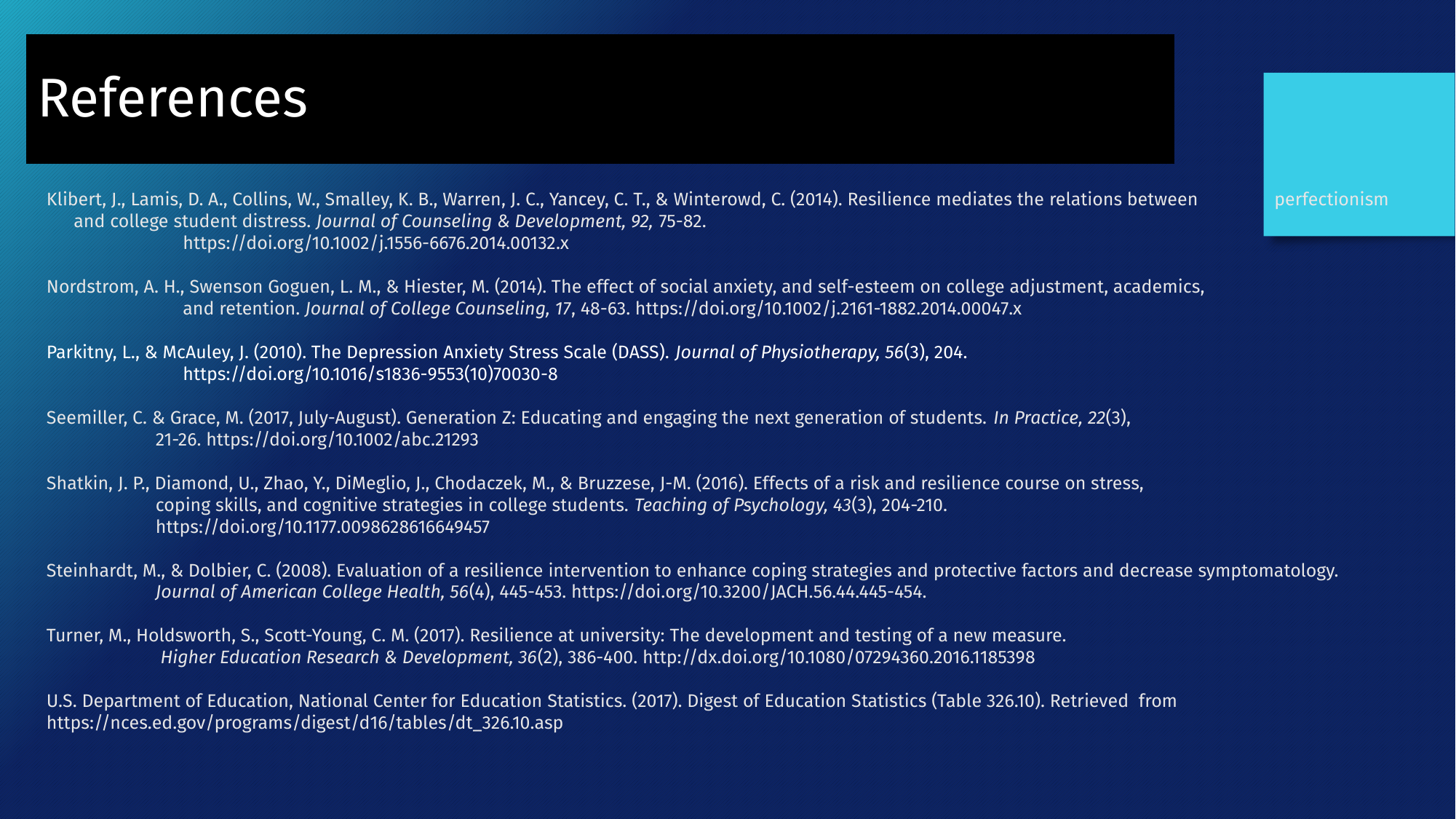

References

Klibert, J., Lamis, D. A., Collins, W., Smalley, K. B., Warren, J. C., Yancey, C. T., & Winterowd, C. (2014). Resilience mediates the relations between 	perfectionism and college student distress. Journal of Counseling & Development, 92, 75-82.
		https://doi.org/10.1002/j.1556-6676.2014.00132.x

Nordstrom, A. H., Swenson Goguen, L. M., & Hiester, M. (2014). The effect of social anxiety, and self-esteem on college adjustment, academics,
		and retention. Journal of College Counseling, 17, 48-63. https://doi.org/10.1002/j.2161-1882.2014.00047.x

Parkitny, L., & McAuley, J. (2010). The Depression Anxiety Stress Scale (DASS). Journal of Physiotherapy, 56(3), 204.
		https://doi.org/10.1016/s1836-9553(10)70030-8

Seemiller, C. & Grace, M. (2017, July-August). Generation Z: Educating and engaging the next generation of students. In Practice, 22(3),
	21-26. https://doi.org/10.1002/abc.21293

Shatkin, J. P., Diamond, U., Zhao, Y., DiMeglio, J., Chodaczek, M., & Bruzzese, J-M. (2016). Effects of a risk and resilience course on stress,
	coping skills, and cognitive strategies in college students. Teaching of Psychology, 43(3), 204-210.
	https://doi.org/10.1177.0098628616649457

Steinhardt, M., & Dolbier, C. (2008). Evaluation of a resilience intervention to enhance coping strategies and protective factors and decrease symptomatology.
	Journal of American College Health, 56(4), 445-453. https://doi.org/10.3200/JACH.56.44.445-454.

Turner, M., Holdsworth, S., Scott-Young, C. M. (2017). Resilience at university: The development and testing of a new measure.
	 Higher Education Research & Development, 36(2), 386-400. http://dx.doi.org/10.1080/07294360.2016.1185398

U.S. Department of Education, National Center for Education Statistics. (2017). Digest of Education Statistics (Table 326.10). Retrieved  from https://nces.ed.gov/programs/digest/d16/tables/dt_326.10.asp